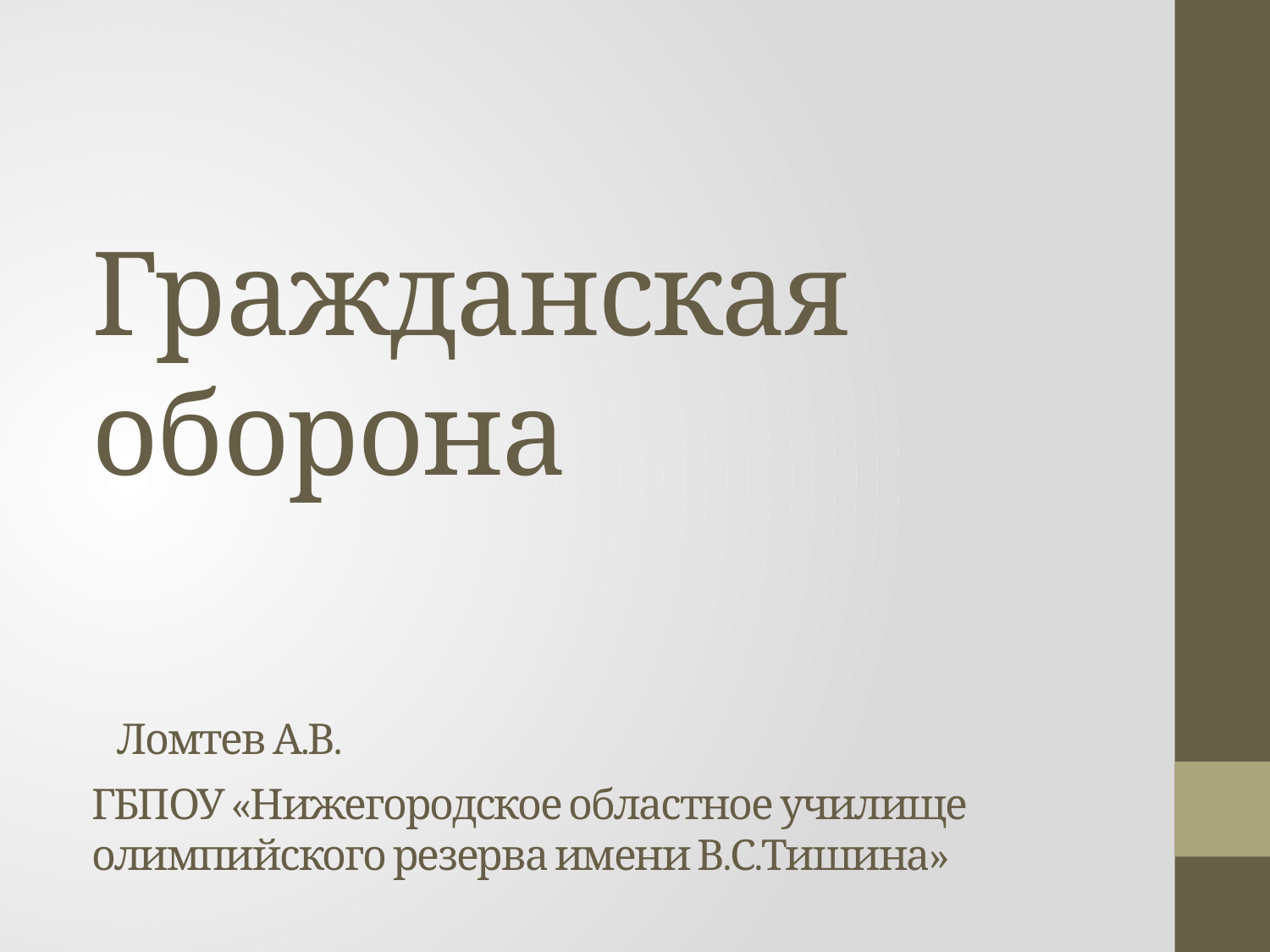

# Гражданская оборона Ломтев А.В. ГБПОУ «Нижегородское областное училище олимпийского резерва имени В.С.Тишина»